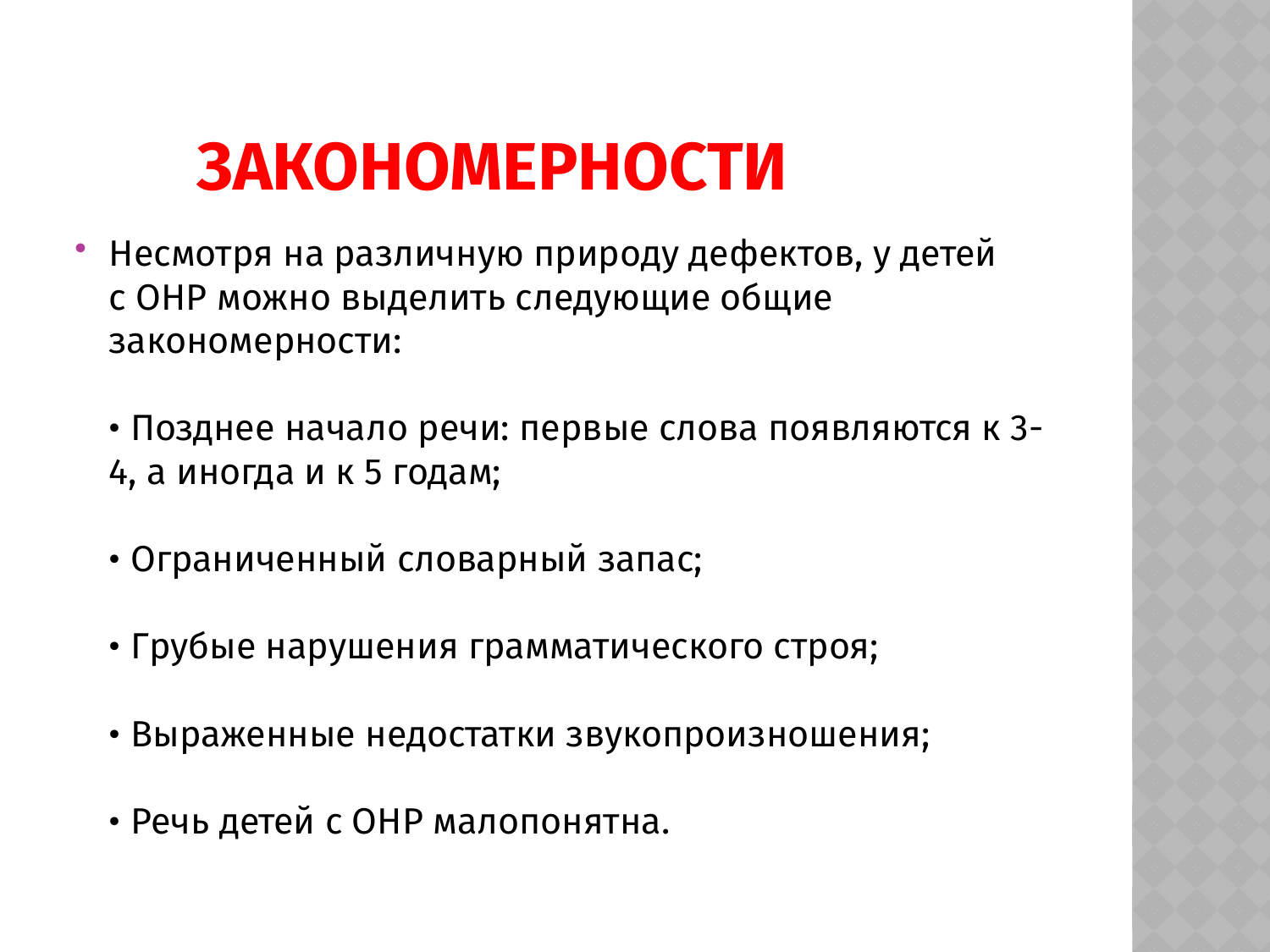

# Закономерности
Несмотря на различную природу дефектов, у детей с ОНР можно выделить следующие общие закономерности:
• Позднее начало речи: первые слова появляются к 3-4, а иногда и к 5 годам;
• Ограниченный словарный запас;
• Грубые нарушения грамматического строя;
• Выраженные недостатки звукопроизношения;
• Речь детей с ОНР малопонятна.